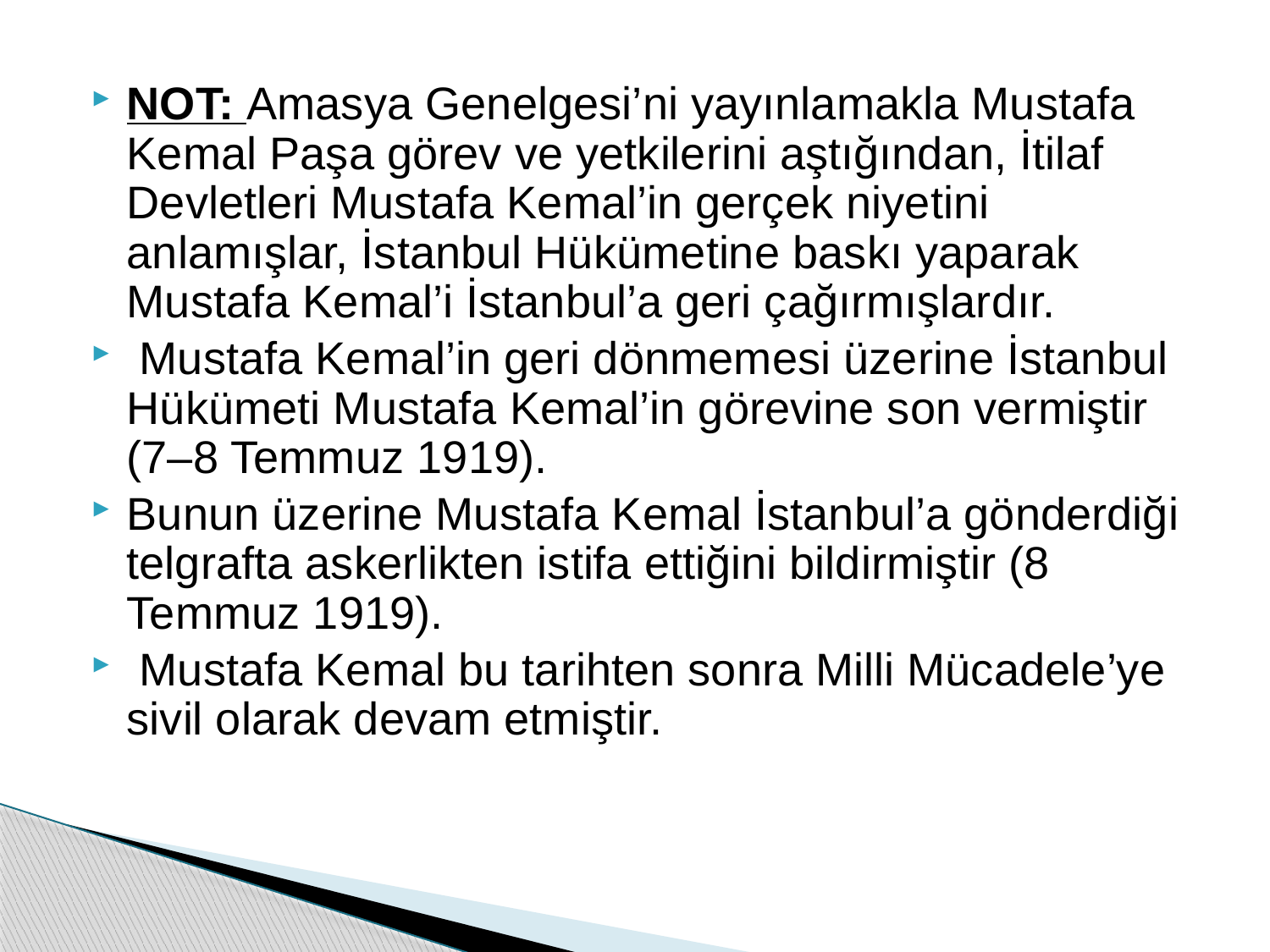

NOT: Amasya Genelgesi’ni yayınlamakla Mustafa Kemal Paşa görev ve yetkilerini aştığından, İtilaf Devletleri Mustafa Kemal’in gerçek niyetini anlamışlar, İstanbul Hükümetine baskı yaparak Mustafa Kemal’i İstanbul’a geri çağırmışlardır.
 Mustafa Kemal’in geri dönmemesi üzerine İstanbul Hükümeti Mustafa Kemal’in görevine son vermiştir (7–8 Temmuz 1919).
Bunun üzerine Mustafa Kemal İstanbul’a gönderdiği telgrafta askerlikten istifa ettiğini bildirmiştir (8 Temmuz 1919).
 Mustafa Kemal bu tarihten sonra Milli Mücadele’ye sivil olarak devam etmiştir.